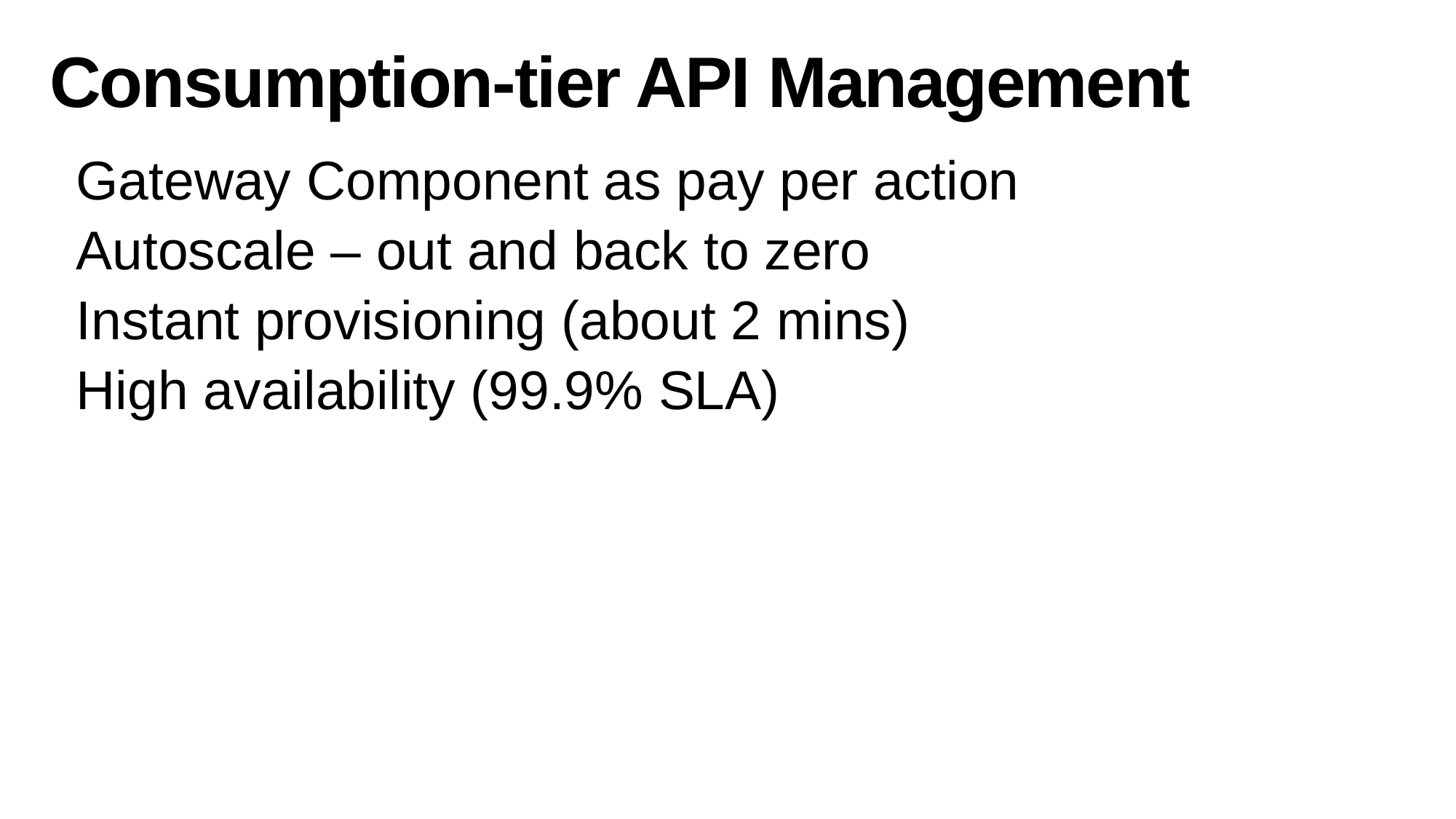

# Consumption-tier API Management
Gateway Component as pay per action
Autoscale – out and back to zero
Instant provisioning (about 2 mins)
High availability (99.9% SLA)